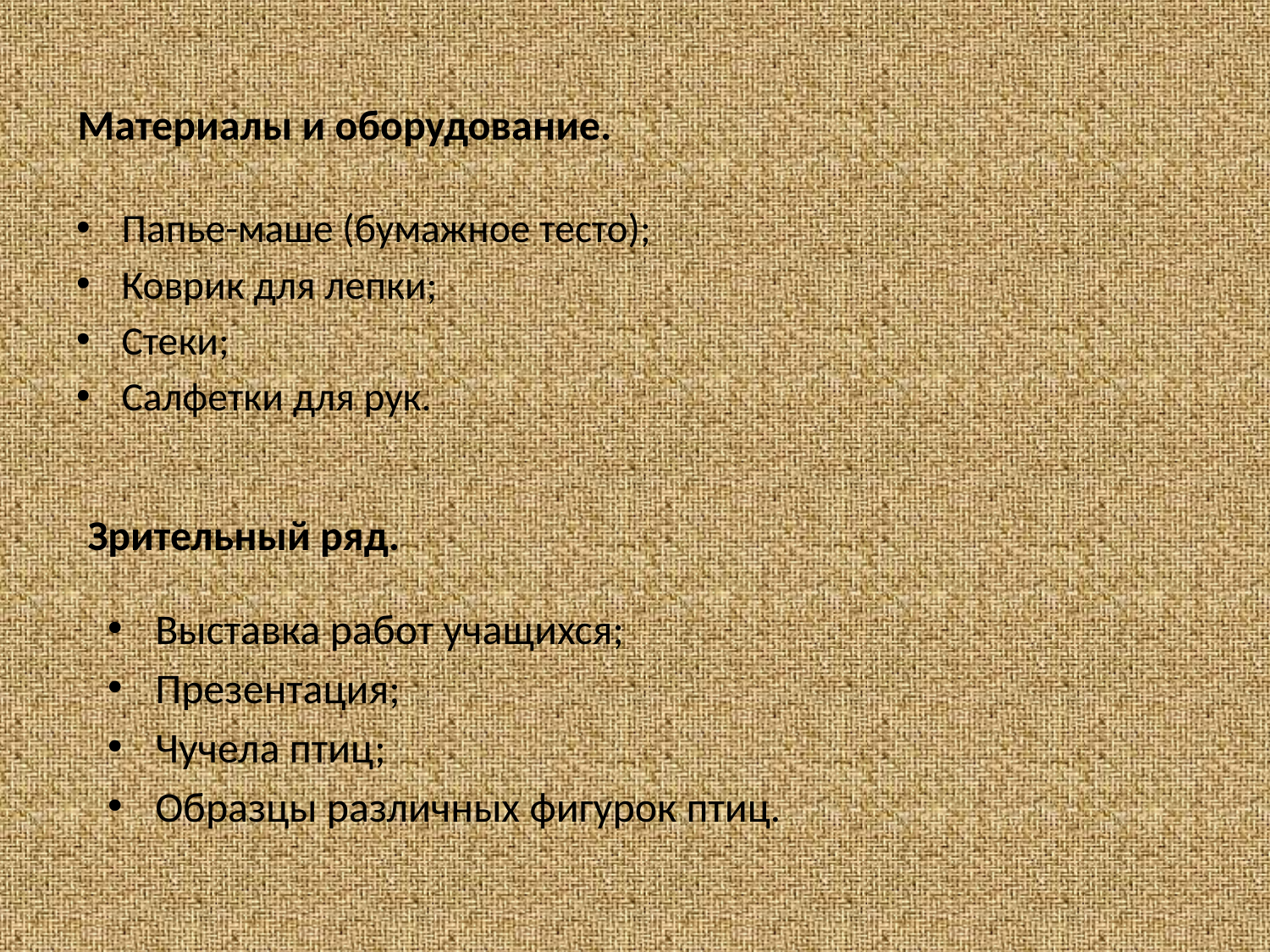

Материалы и оборудование.
Папье-маше (бумажное тесто);
Коврик для лепки;
Стеки;
Салфетки для рук.
Зрительный ряд.
Выставка работ учащихся;
Презентация;
Чучела птиц;
Образцы различных фигурок птиц.